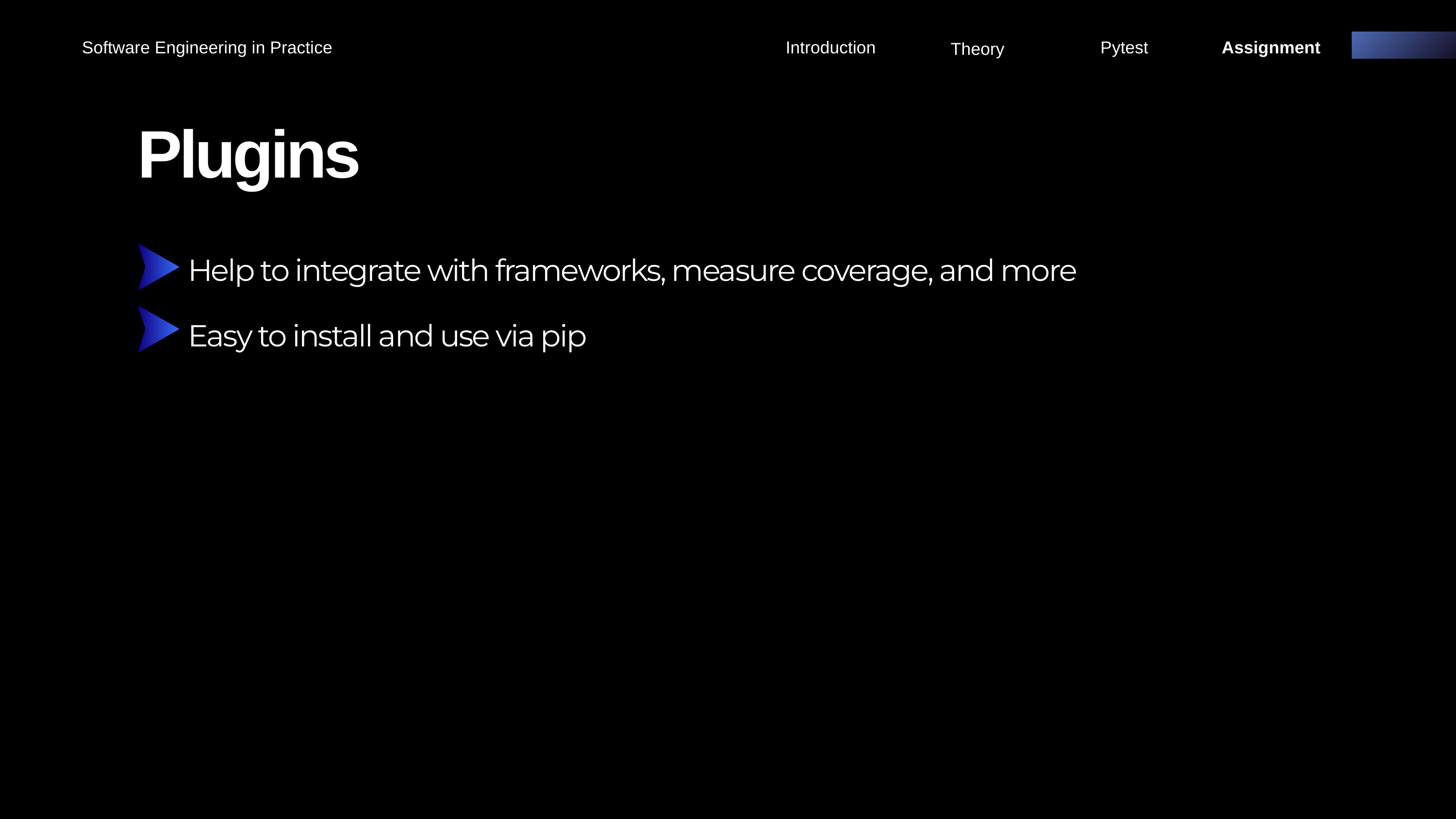

Software Engineering in Practice
Introduction
Pytest
Assignment
Theory
Plugins
Help to integrate with frameworks, measure coverage, and more
Easy to install and use via pip